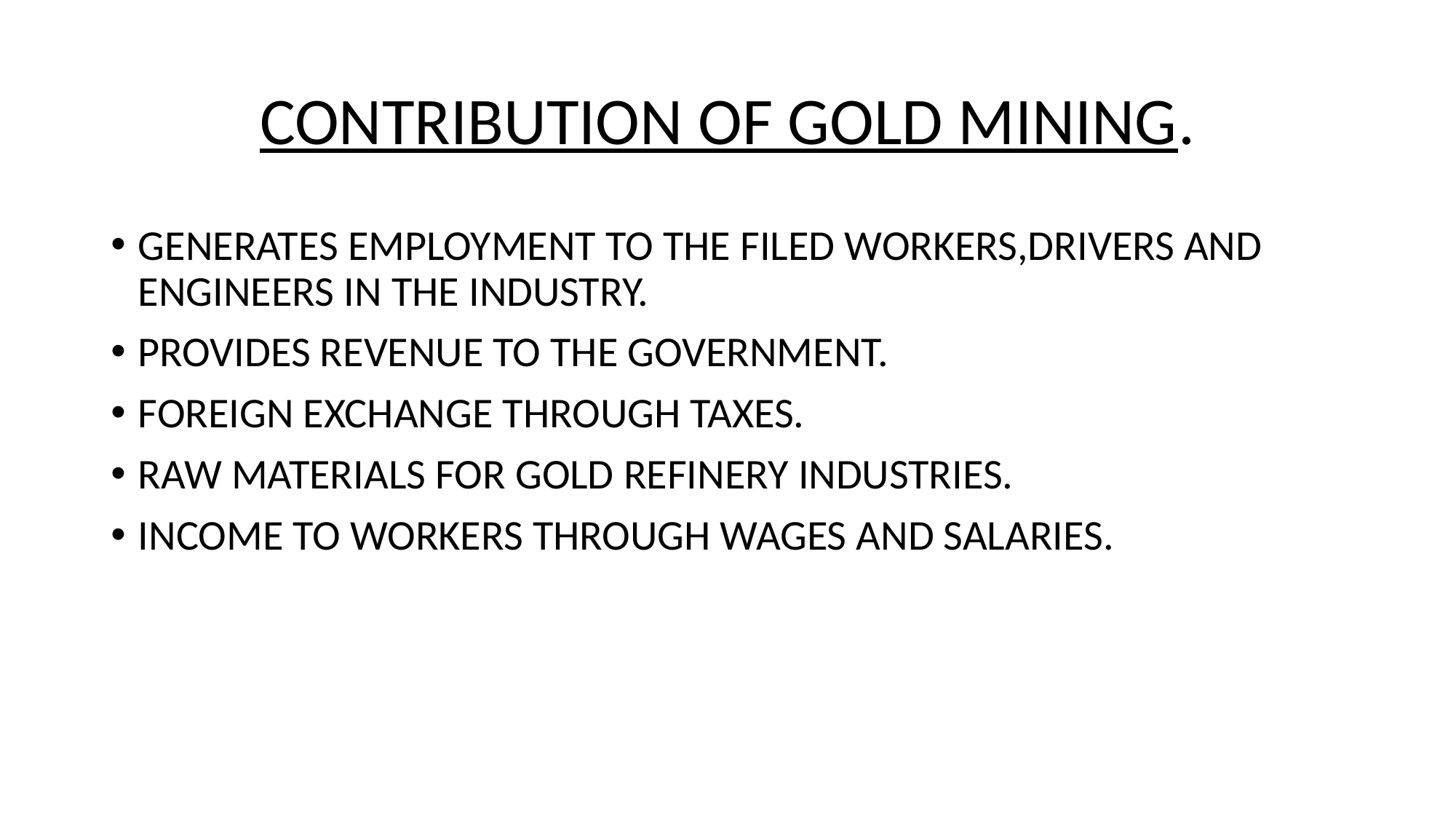

# CONTRIBUTION OF GOLD MINING.
GENERATES EMPLOYMENT TO THE FILED WORKERS,DRIVERS AND ENGINEERS IN THE INDUSTRY.
PROVIDES REVENUE TO THE GOVERNMENT.
FOREIGN EXCHANGE THROUGH TAXES.
RAW MATERIALS FOR GOLD REFINERY INDUSTRIES.
INCOME TO WORKERS THROUGH WAGES AND SALARIES.